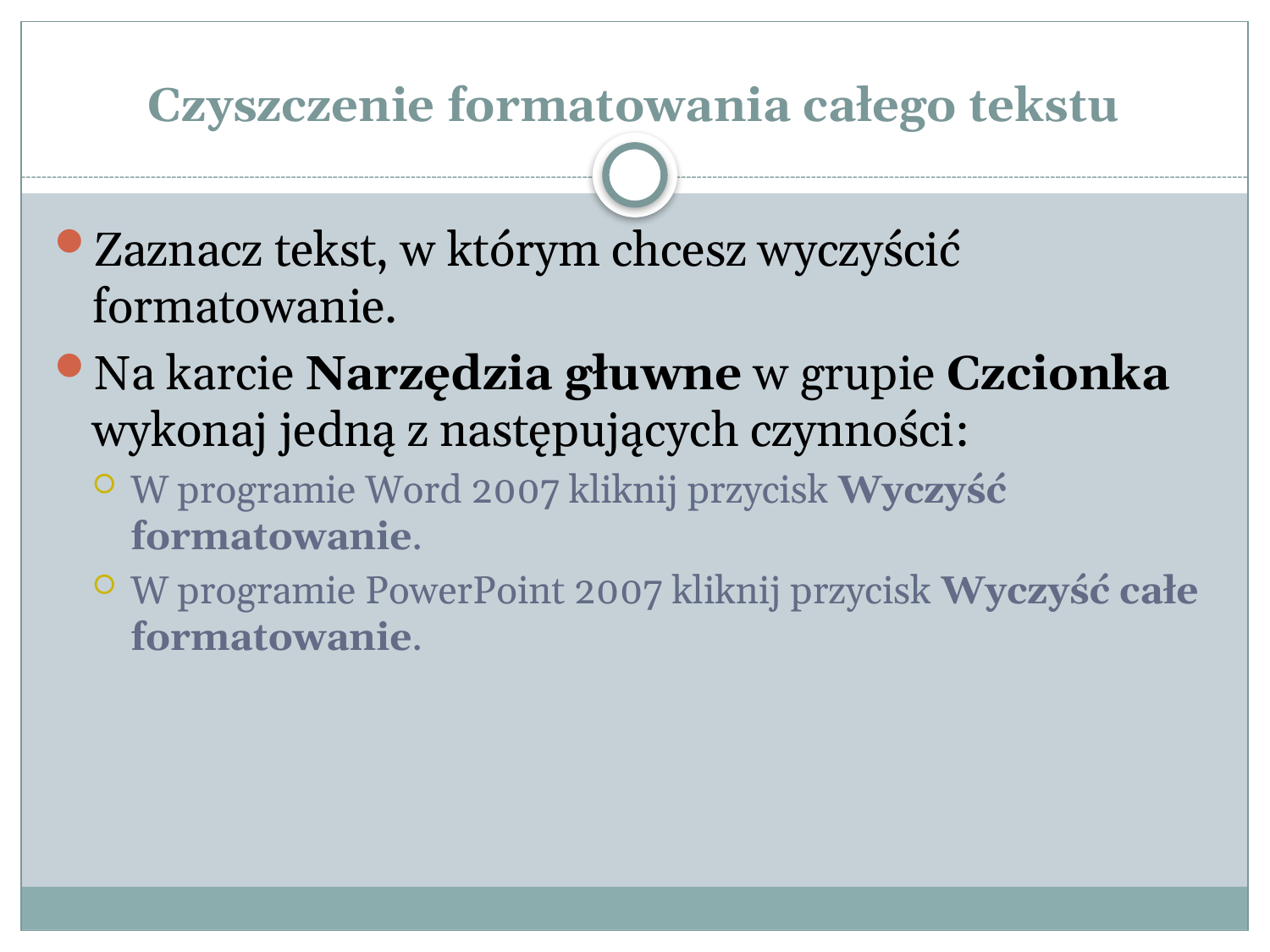

# Czyszczenie formatowania całego tekstu
Zaznacz tekst, w którym chcesz wyczyścić formatowanie.
Na karcie Narzędzia głuwne w grupie Czcionka wykonaj jedną z następujących czynności:
W programie Word 2007 kliknij przycisk Wyczyść formatowanie.
W programie PowerPoint 2007 kliknij przycisk Wyczyść całe formatowanie.